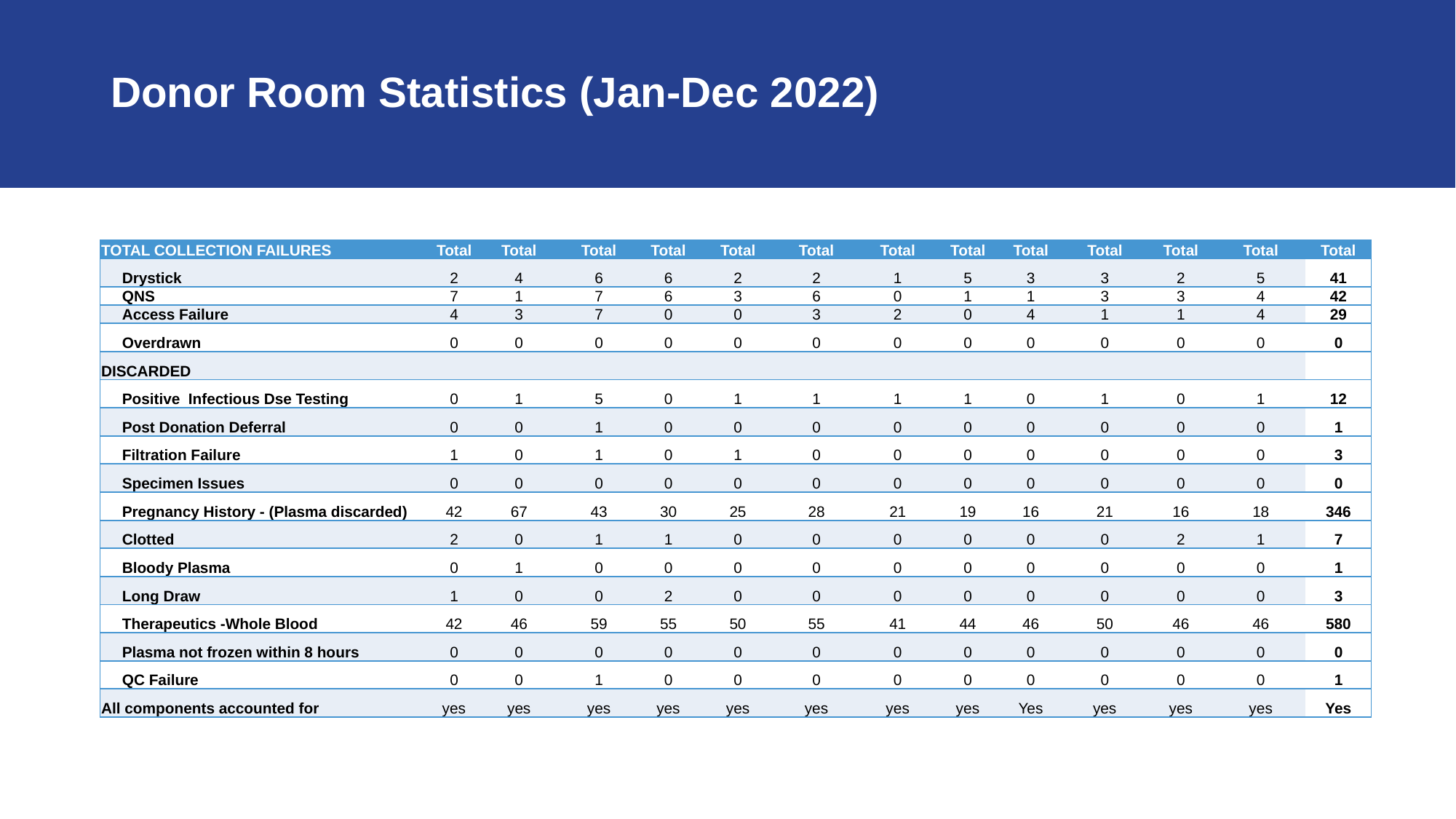

# Donor Room Statistics (Jan-Dec 2022)
| TOTAL COLLECTION FAILURES | Total | Total | Total | Total | Total | Total | Total | Total | Total | Total | Total | Total | Total |
| --- | --- | --- | --- | --- | --- | --- | --- | --- | --- | --- | --- | --- | --- |
| Drystick | 2 | 4 | 6 | 6 | 2 | 2 | 1 | 5 | 3 | 3 | 2 | 5 | 41 |
| QNS | 7 | 1 | 7 | 6 | 3 | 6 | 0 | 1 | 1 | 3 | 3 | 4 | 42 |
| Access Failure | 4 | 3 | 7 | 0 | 0 | 3 | 2 | 0 | 4 | 1 | 1 | 4 | 29 |
| Overdrawn | 0 | 0 | 0 | 0 | 0 | 0 | 0 | 0 | 0 | 0 | 0 | 0 | 0 |
| DISCARDED |  |  |  |  |  |  |  |  |  |  |  |  |  |
| Positive Infectious Dse Testing | 0 | 1 | 5 | 0 | 1 | 1 | 1 | 1 | 0 | 1 | 0 | 1 | 12 |
| Post Donation Deferral | 0 | 0 | 1 | 0 | 0 | 0 | 0 | 0 | 0 | 0 | 0 | 0 | 1 |
| Filtration Failure | 1 | 0 | 1 | 0 | 1 | 0 | 0 | 0 | 0 | 0 | 0 | 0 | 3 |
| Specimen Issues | 0 | 0 | 0 | 0 | 0 | 0 | 0 | 0 | 0 | 0 | 0 | 0 | 0 |
| Pregnancy History - (Plasma discarded) | 42 | 67 | 43 | 30 | 25 | 28 | 21 | 19 | 16 | 21 | 16 | 18 | 346 |
| Clotted | 2 | 0 | 1 | 1 | 0 | 0 | 0 | 0 | 0 | 0 | 2 | 1 | 7 |
| Bloody Plasma | 0 | 1 | 0 | 0 | 0 | 0 | 0 | 0 | 0 | 0 | 0 | 0 | 1 |
| Long Draw | 1 | 0 | 0 | 2 | 0 | 0 | 0 | 0 | 0 | 0 | 0 | 0 | 3 |
| Therapeutics -Whole Blood | 42 | 46 | 59 | 55 | 50 | 55 | 41 | 44 | 46 | 50 | 46 | 46 | 580 |
| Plasma not frozen within 8 hours | 0 | 0 | 0 | 0 | 0 | 0 | 0 | 0 | 0 | 0 | 0 | 0 | 0 |
| QC Failure | 0 | 0 | 1 | 0 | 0 | 0 | 0 | 0 | 0 | 0 | 0 | 0 | 1 |
| All components accounted for | yes | yes | yes | yes | yes | yes | yes | yes | Yes | yes | yes | yes | Yes |